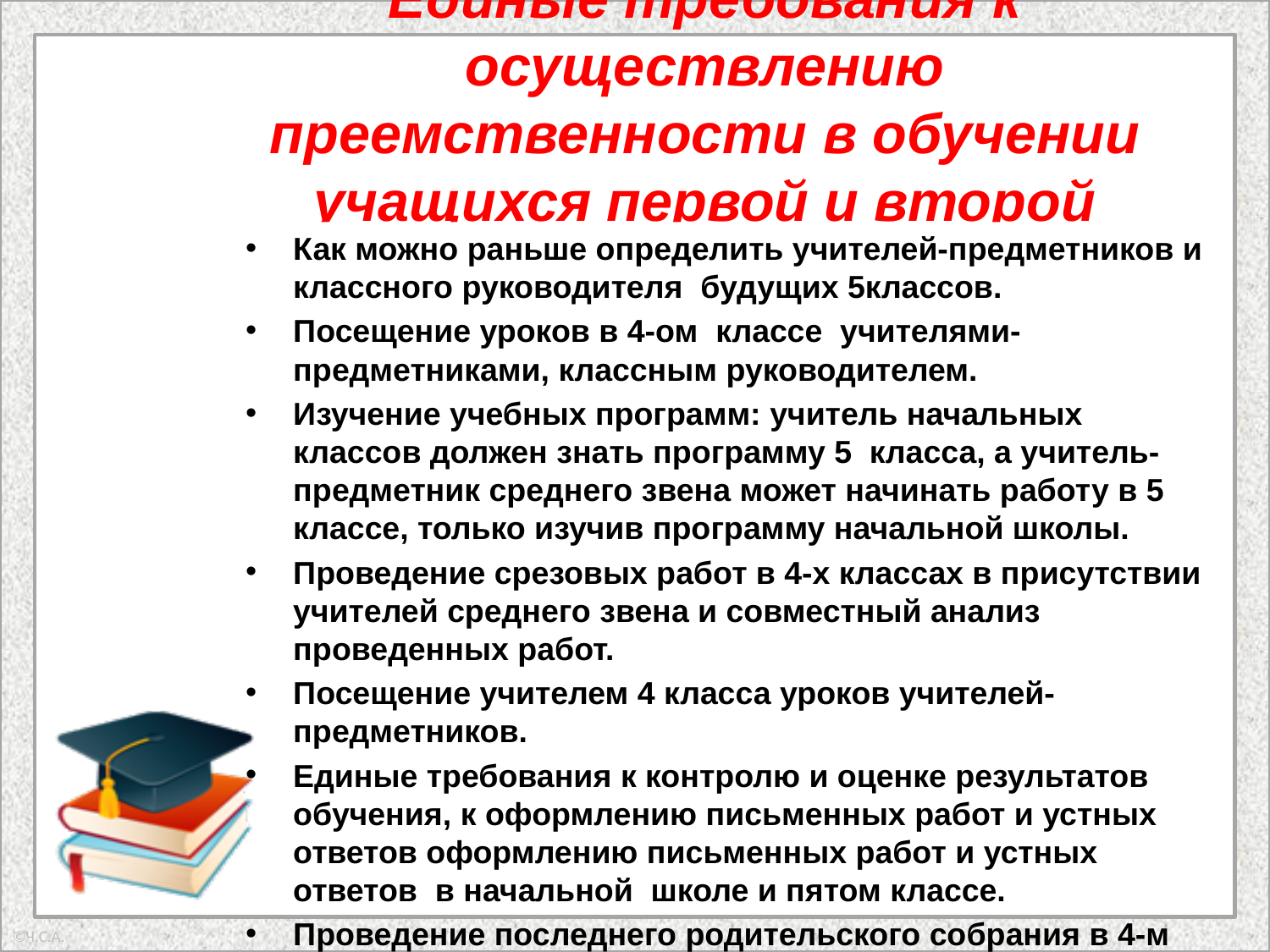

# Единые требования к осуществлению преемственности в обучении учащихся первой и второй ступени
Как можно раньше определить учителей-предметников и классного руководителя  будущих 5классов.
Посещение уроков в 4-ом  классе  учителями-предметниками, классным руководителем.
Изучение учебных программ: учитель начальных классов должен знать программу 5  класса, а учитель-предметник среднего звена может начинать работу в 5 классе, только изучив программу начальной школы.
Проведение срезовых работ в 4-х классах в присутствии учителей среднего звена и совместный анализ проведенных работ.
Посещение учителем 4 класса уроков учителей-предметников.
Единые требования к контролю и оценке результатов обучения, к оформлению письменных работ и устных ответов оформлению письменных работ и устных ответов  в начальной  школе и пятом классе.
Проведение последнего родительского собрания в 4-м классе совместно с будущим классным руководителем.